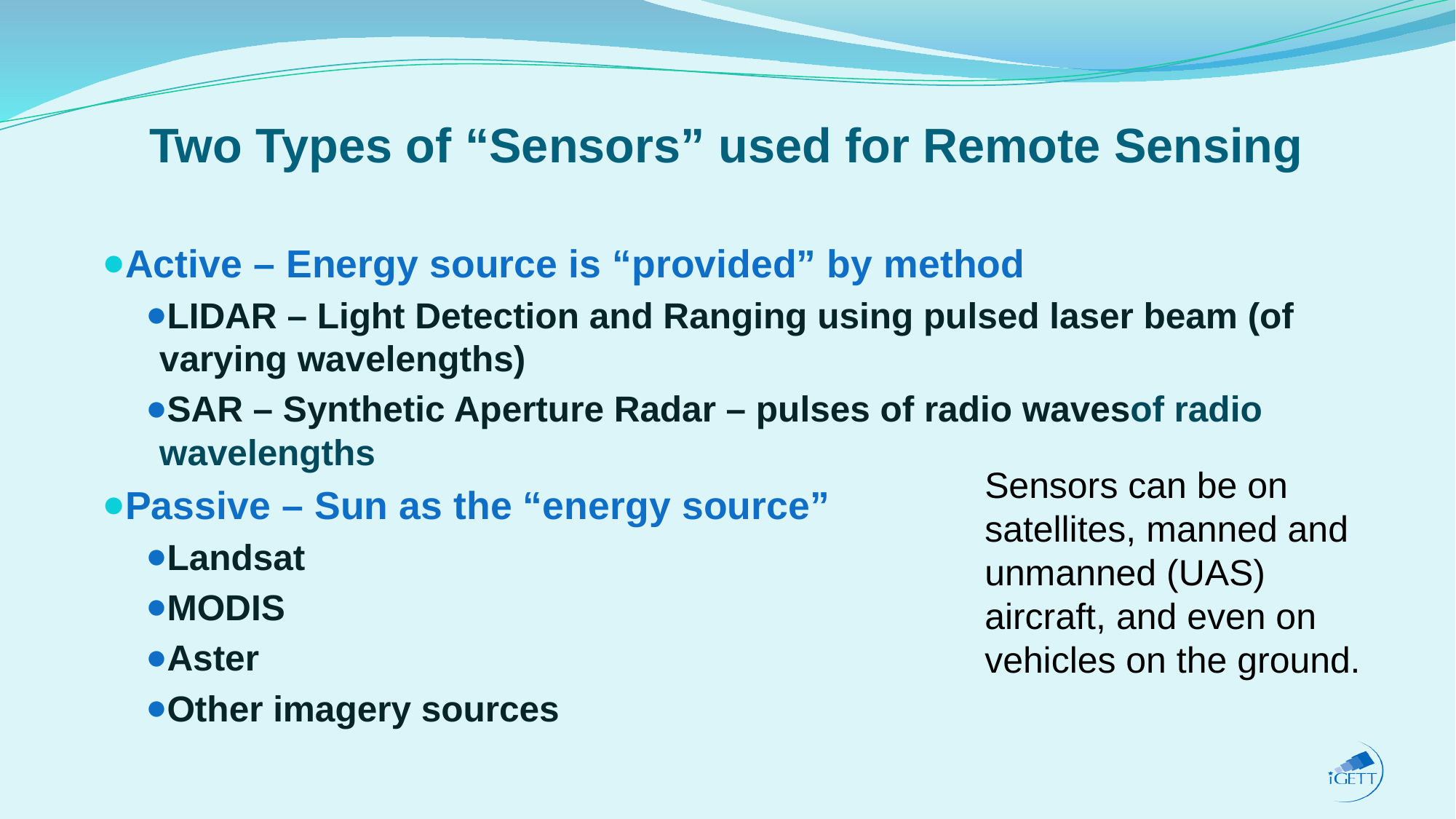

# Two Types of “Sensors” used for Remote Sensing
Active – Energy source is “provided” by method
LIDAR – Light Detection and Ranging using pulsed laser beam (of varying wavelengths)
SAR – Synthetic Aperture Radar – pulses of radio wavesof radio wavelengths
Passive – Sun as the “energy source”
Landsat
MODIS
Aster
Other imagery sources
Sensors can be on satellites, manned and unmanned (UAS) aircraft, and even on vehicles on the ground.